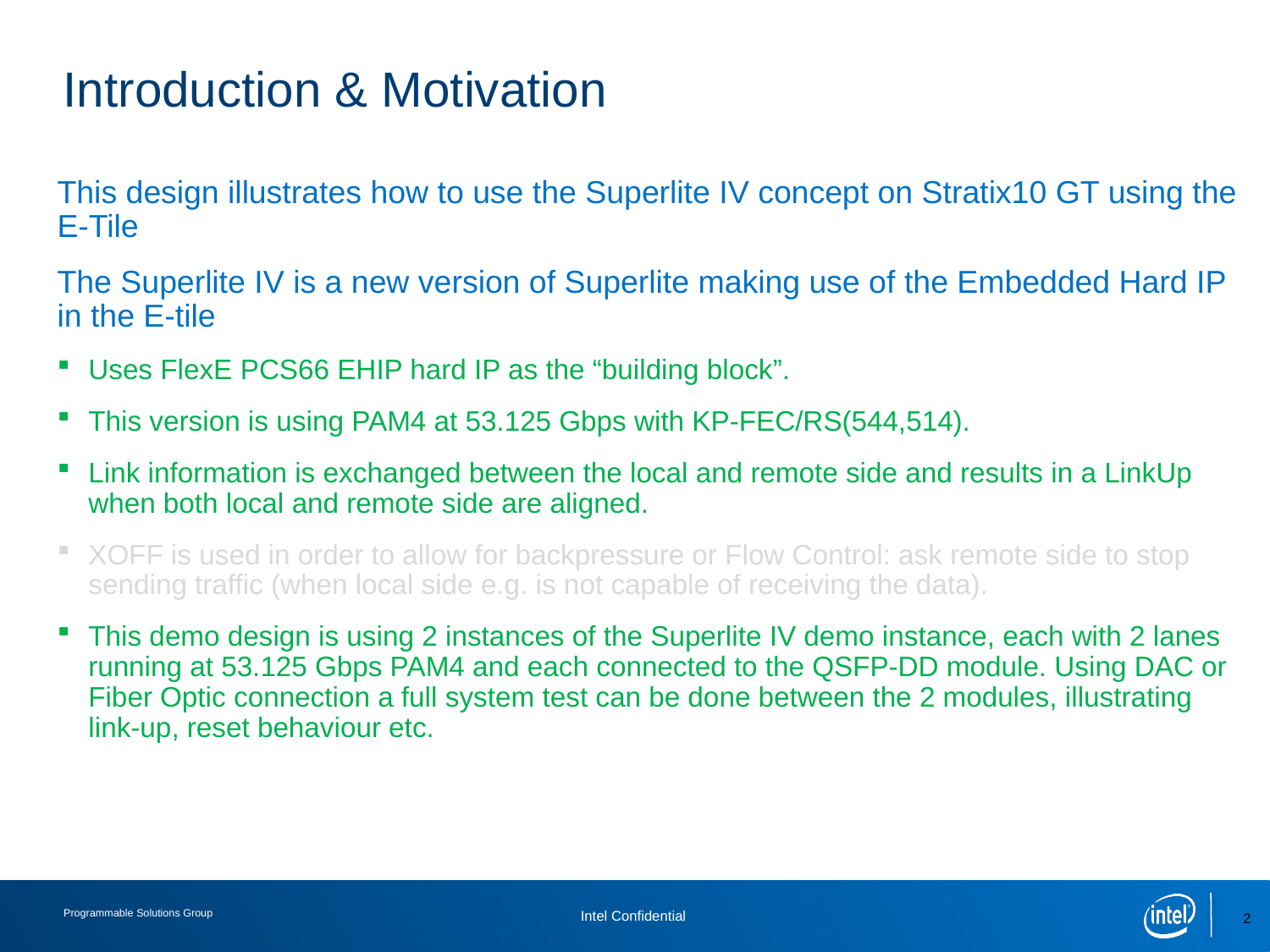

# Introduction & Motivation
This design illustrates how to use the Superlite IV concept on Stratix10 GT using the E-Tile
The Superlite IV is a new version of Superlite making use of the Embedded Hard IP in the E-tile
Uses FlexE PCS66 EHIP hard IP as the “building block”.
This version is using PAM4 at 53.125 Gbps with KP-FEC/RS(544,514).
Link information is exchanged between the local and remote side and results in a LinkUp when both local and remote side are aligned.
XOFF is used in order to allow for backpressure or Flow Control: ask remote side to stop sending traffic (when local side e.g. is not capable of receiving the data).
This demo design is using 2 instances of the Superlite IV demo instance, each with 2 lanes running at 53.125 Gbps PAM4 and each connected to the QSFP-DD module. Using DAC or Fiber Optic connection a full system test can be done between the 2 modules, illustrating link-up, reset behaviour etc.
2